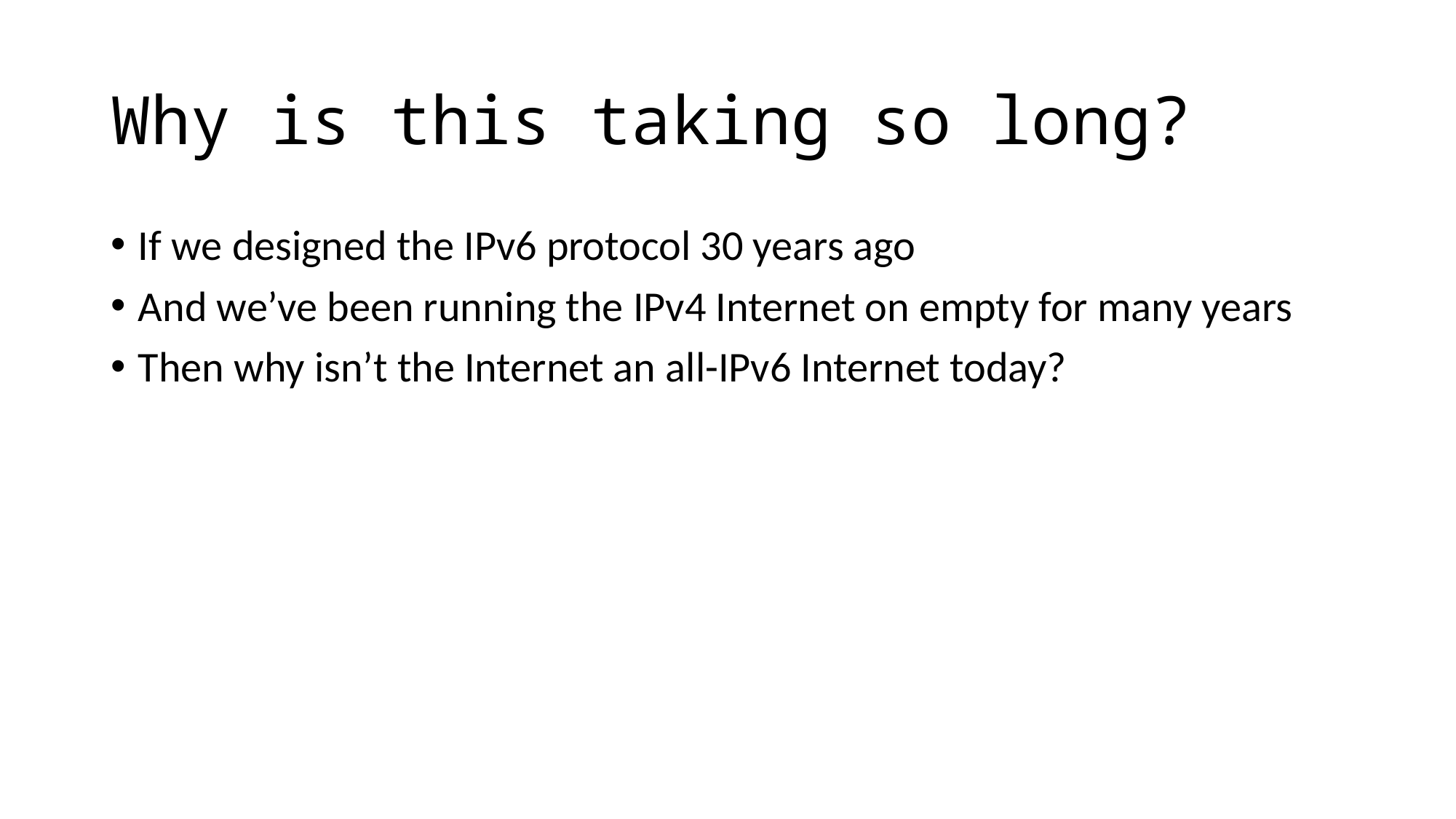

# Why is this taking so long?
If we designed the IPv6 protocol 30 years ago
And we’ve been running the IPv4 Internet on empty for many years
Then why isn’t the Internet an all-IPv6 Internet today?